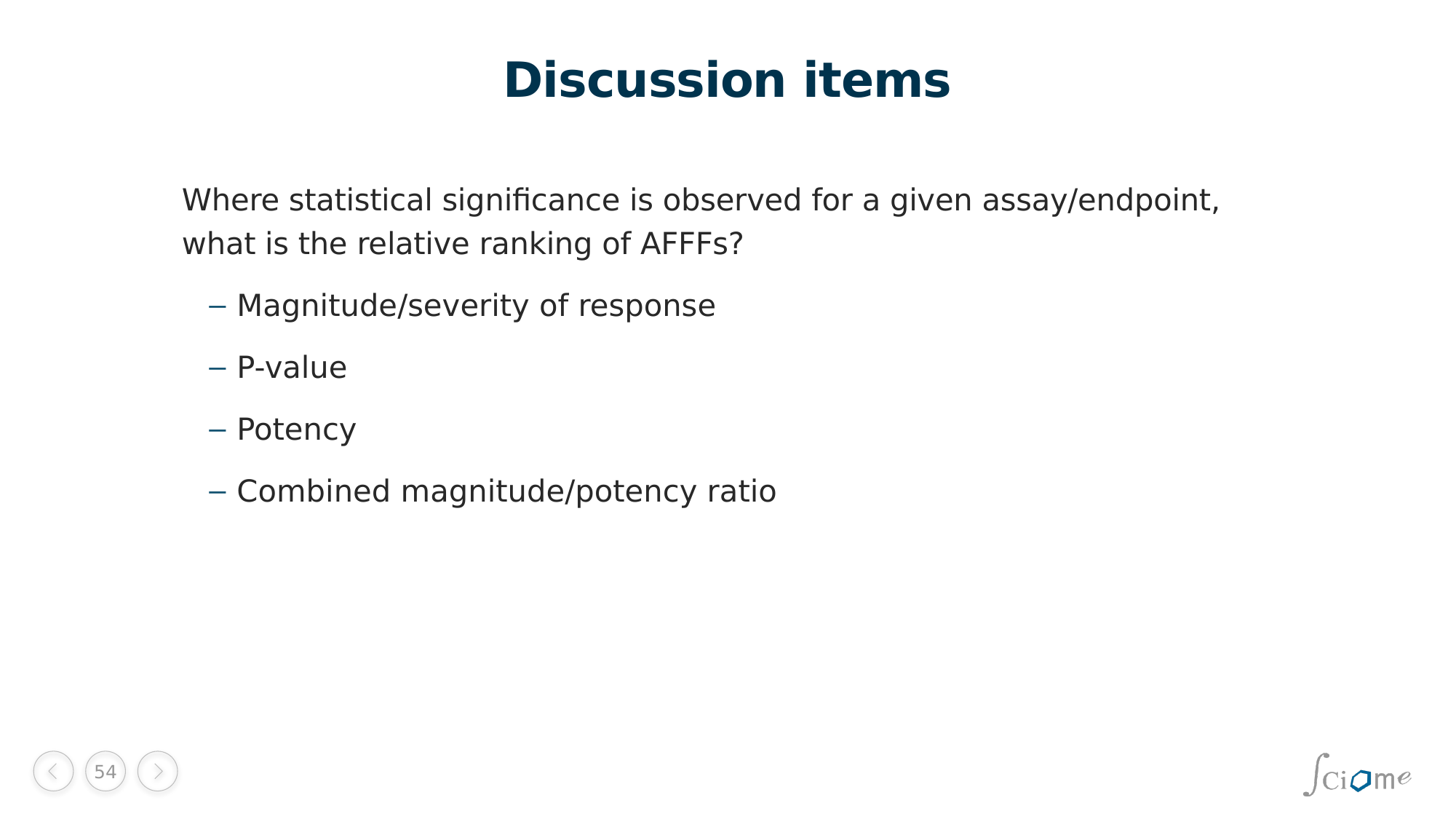

# Discussion items
Where statistical significance is observed for a given assay/endpoint, what is the relative ranking of AFFFs?
Magnitude/severity of response
P-value
Potency
Combined magnitude/potency ratio